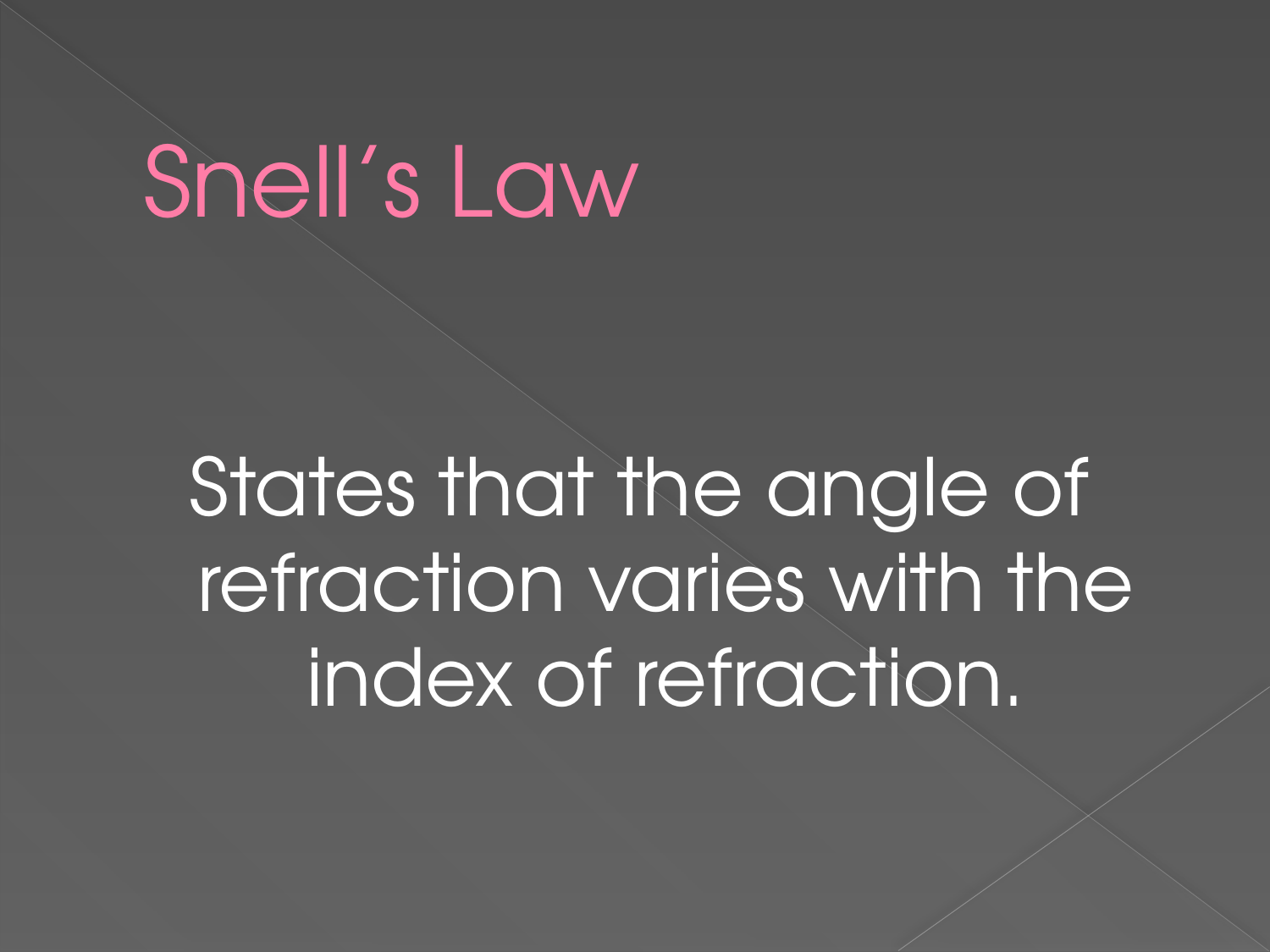

# Snell’s Law
States that the angle of refraction varies with the index of refraction.